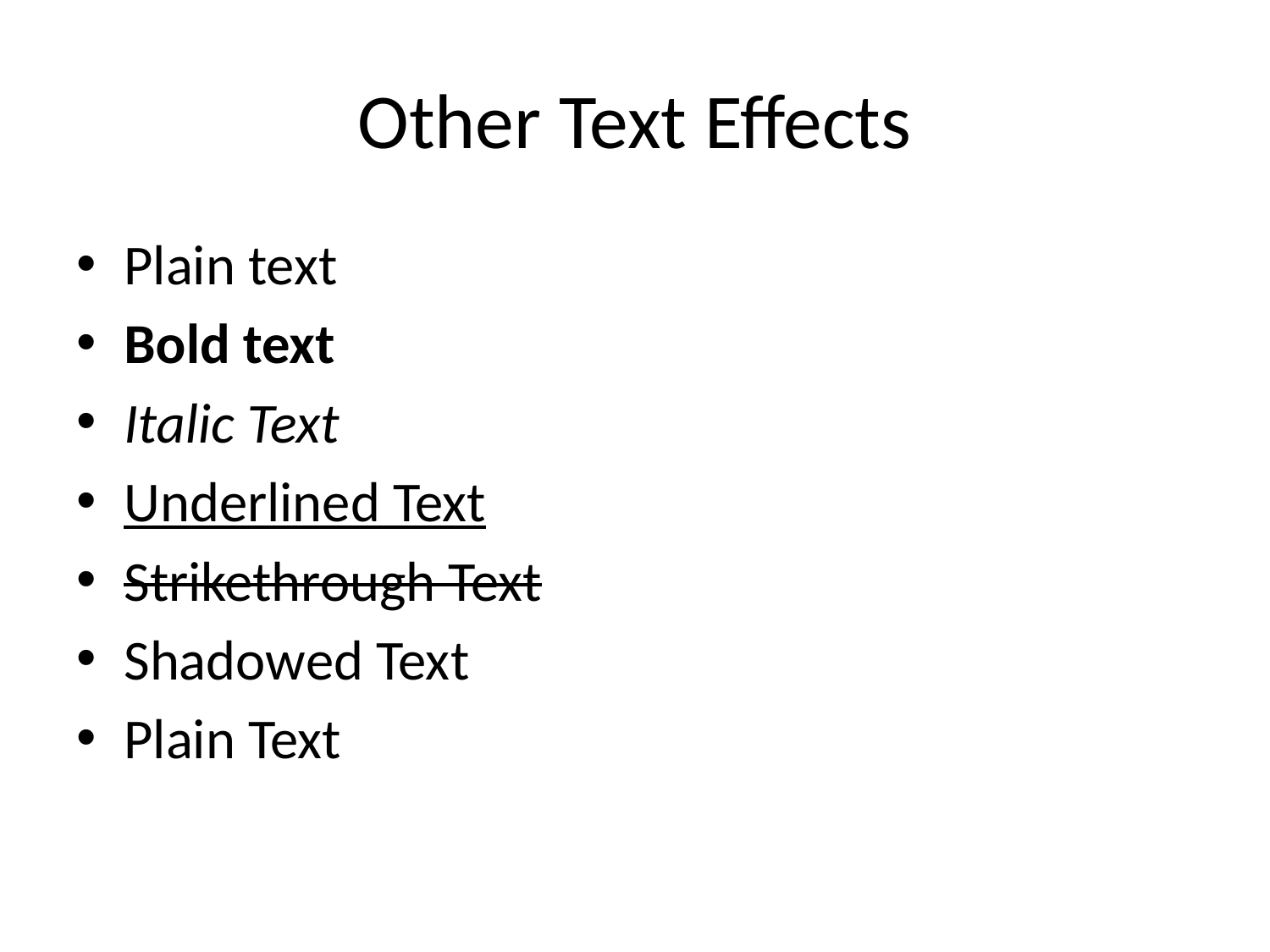

# Other Text Effects
Plain text
Bold text
Italic Text
Underlined Text
Strikethrough Text
Shadowed Text
Plain Text